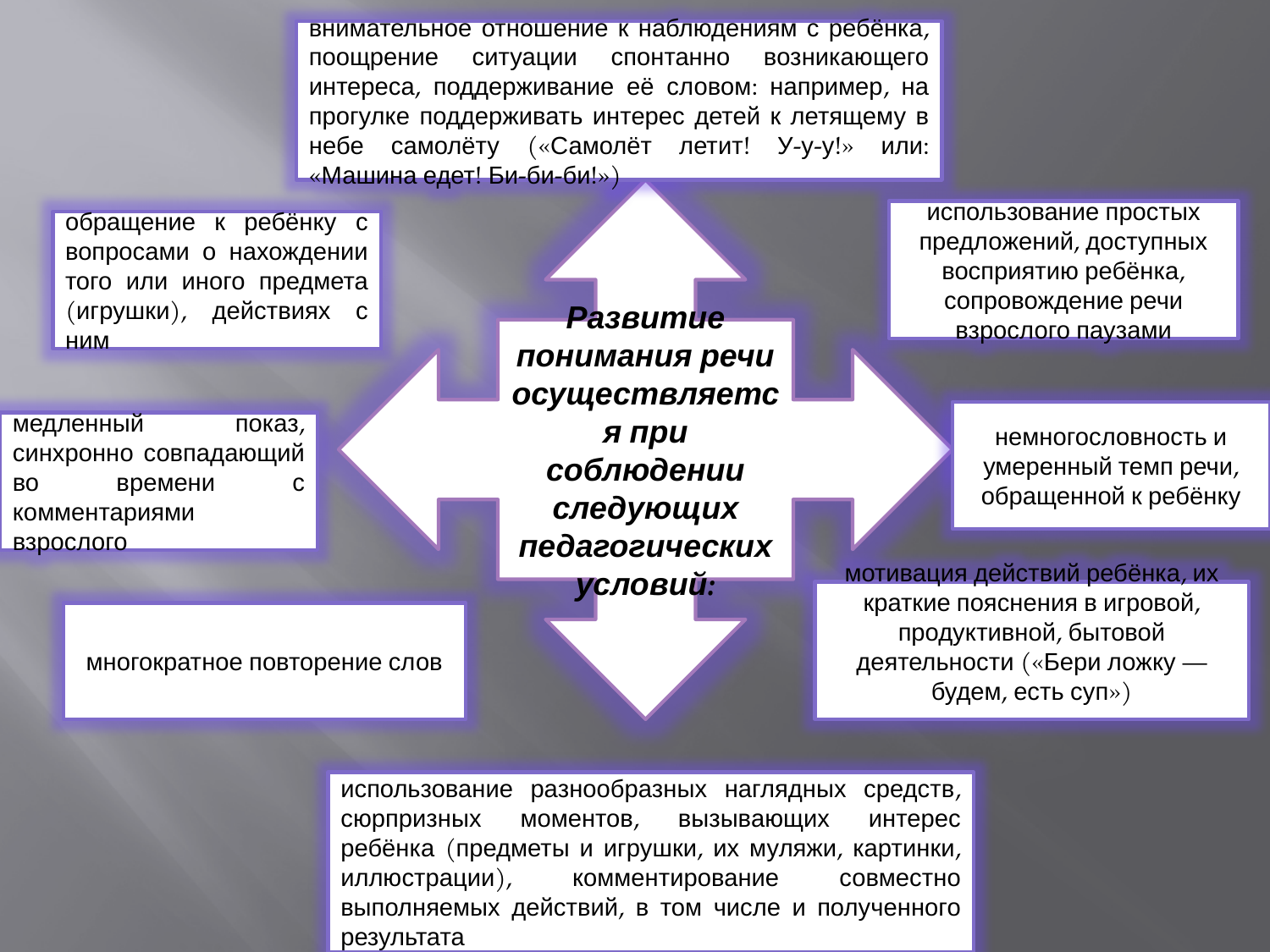

внимательное отношение к наблюдениям с ребёнка, поощрение ситуации спонтанно возникающего интереса, под­держивание её словом: например, на прогулке поддерживать интерес детей к летящему в небе самолёту («Самолёт летит! У-у-у!» или: «Машина едет! Би-би-би!»)

Развитие понимания речи осуществляется при соблюдении следующих педагогических условий:

использование простых предложений, доступных восприятию ребёнка, сопровождение речи взрослого паузами
обращение к ребёнку с вопросами о нахождении того или иного предмета (игрушки), действиях с ним
немногословность и умеренный темп речи, обращенной к ребёнку
медленный показ, синхронно совпадающий во времени с комментариями взрослого
мотивация действий ребёнка, их краткие пояснения в игровой, продуктивной, бытовой деятельности («Бери ложку — будем, есть суп»)

многократное повторение слов
использование разнообразных наглядных средств, сюрпризных моментов, вызывающих интерес ребёнка (предметы и игрушки, их муляжи, картинки, иллюстрации), комментирование совместно выполняемых действий, в том числе и полученного результата